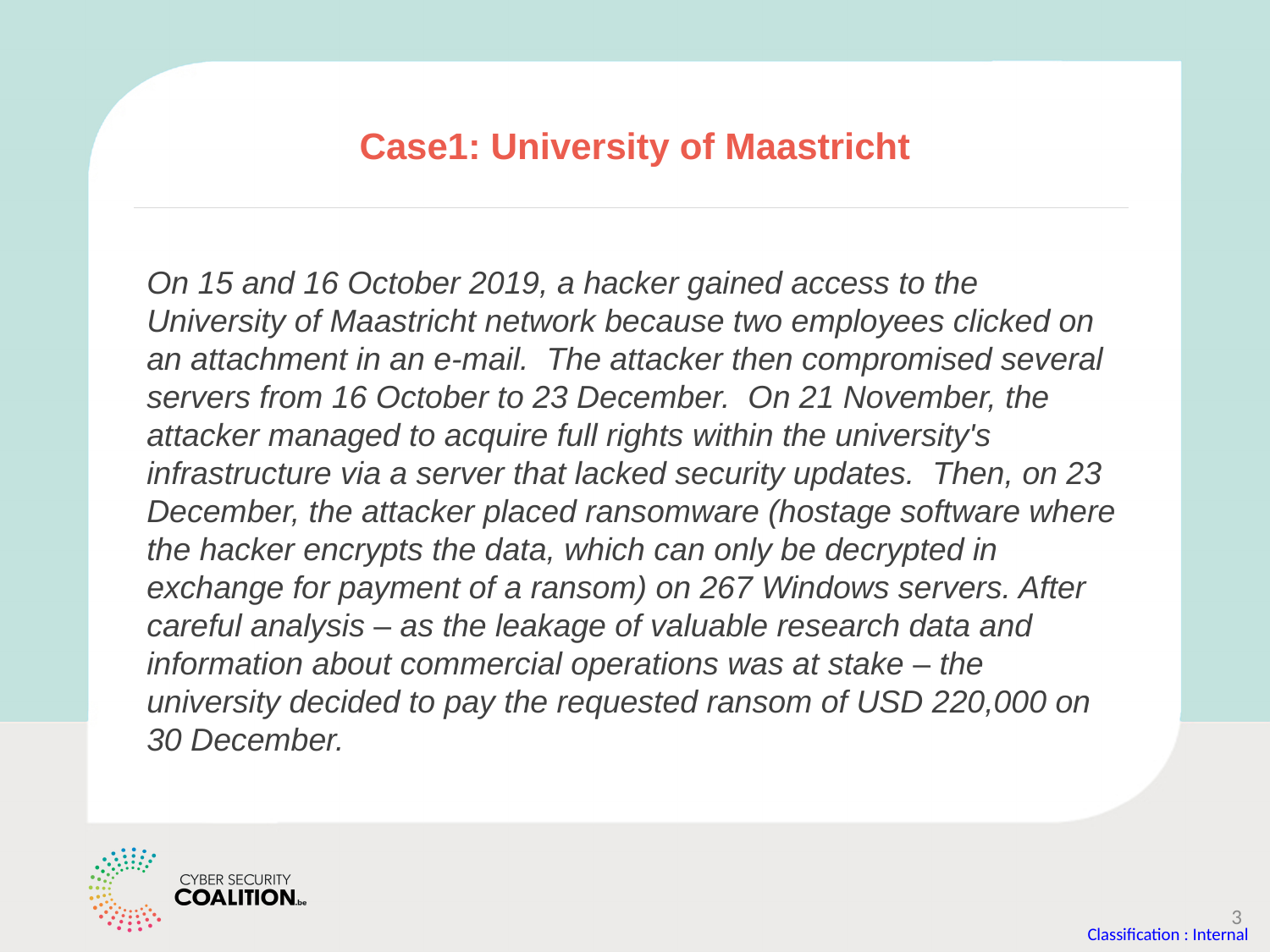

# Case1: University of Maastricht
On 15 and 16 October 2019, a hacker gained access to the University of Maastricht network because two employees clicked on an attachment in an e-mail.  The attacker then compromised several servers from 16 October to 23 December.  On 21 November, the attacker managed to acquire full rights within the university's infrastructure via a server that lacked security updates.  Then, on 23 December, the attacker placed ransomware (hostage software where the hacker encrypts the data, which can only be decrypted in exchange for payment of a ransom) on 267 Windows servers. After careful analysis – as the leakage of valuable research data and information about commercial operations was at stake – the university decided to pay the requested ransom of USD 220,000 on 30 December.

3